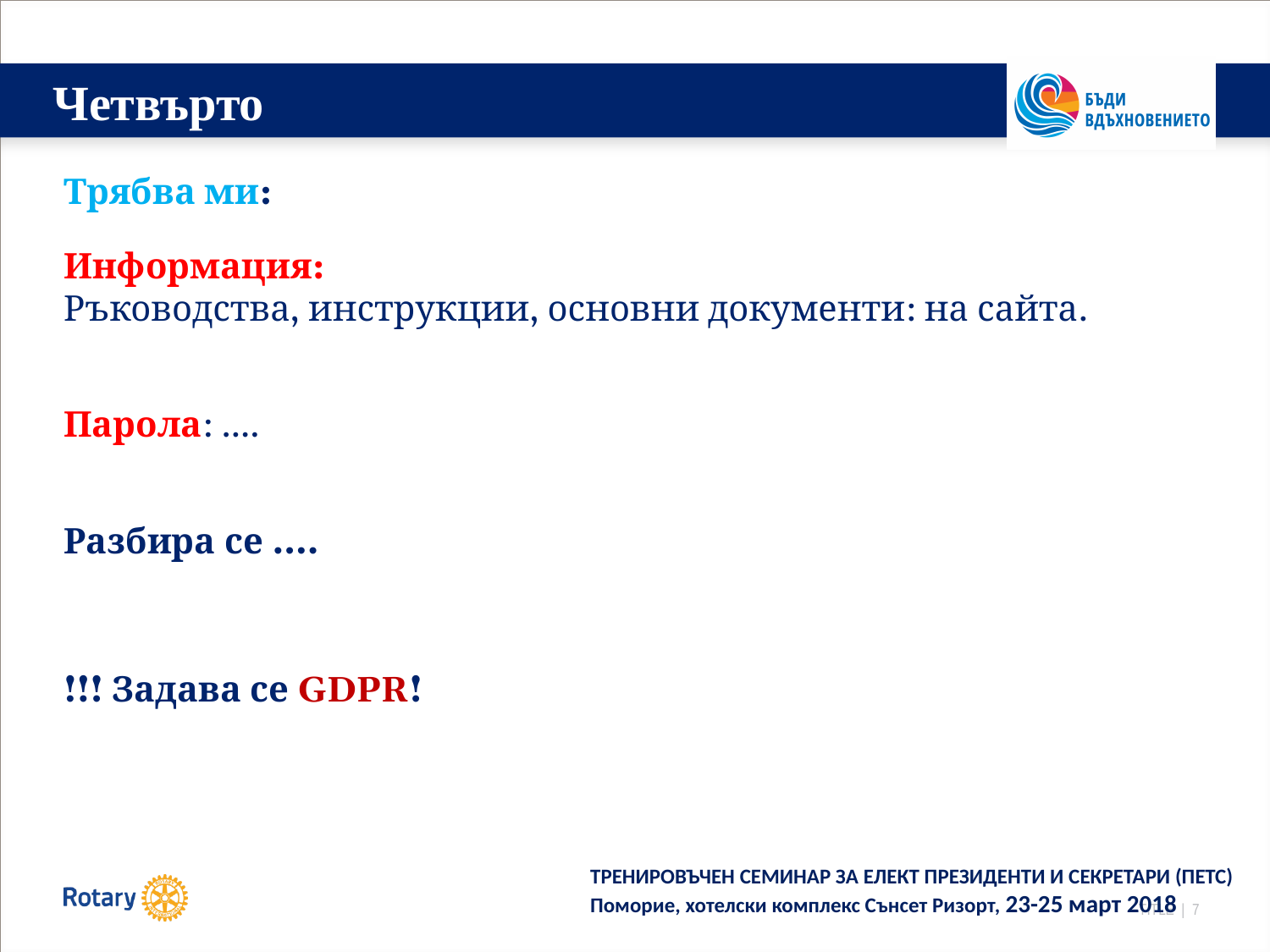

# Четвърто
Трябва ми:
Информация:
Ръководства, инструкции, основни документи: на сайта.
Парола: ....
Разбира се ....

!!! Задава се GDPR!